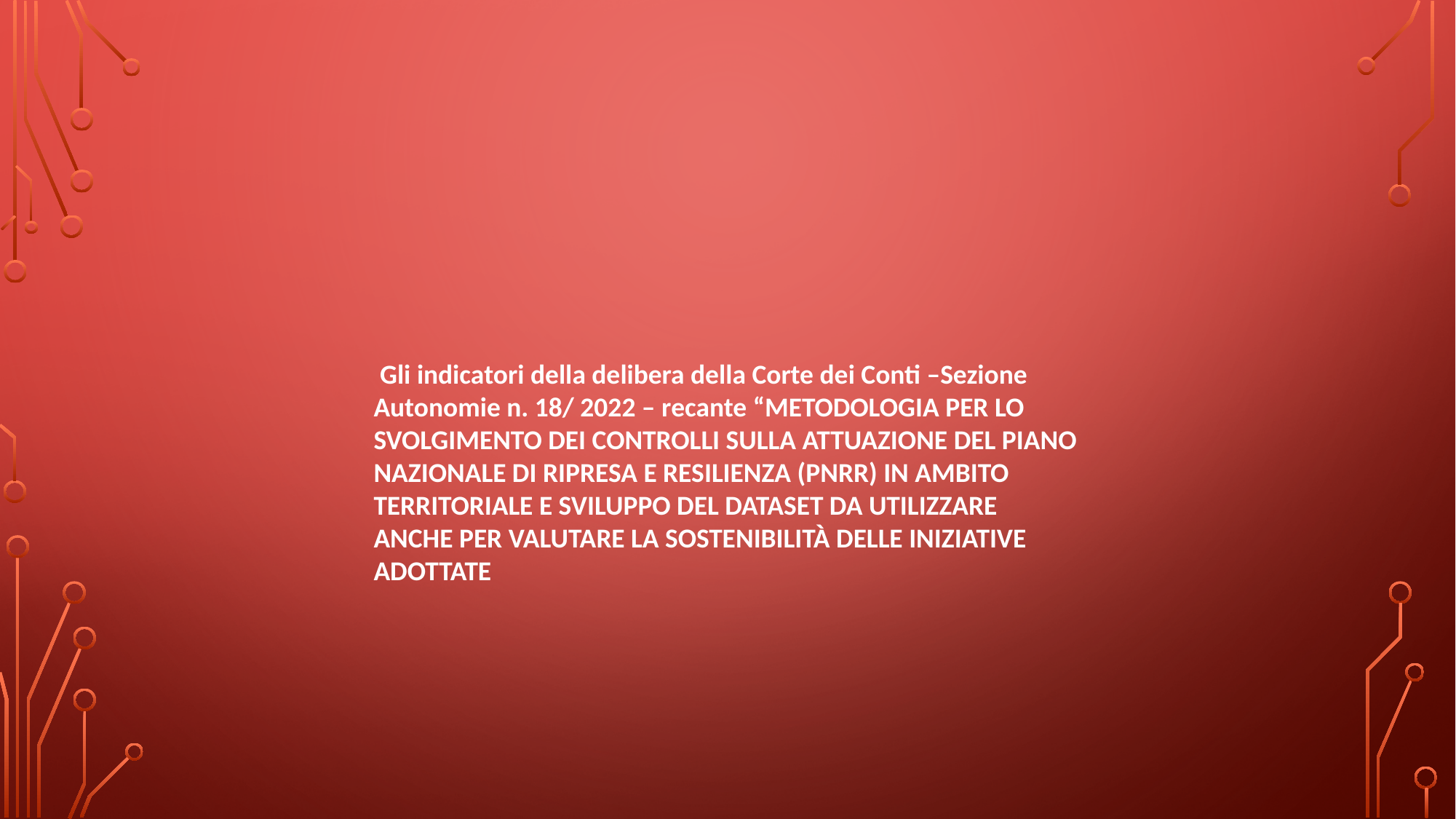

Gli indicatori della delibera della Corte dei Conti –Sezione Autonomie n. 18/ 2022 – recante “METODOLOGIA PER LO SVOLGIMENTO DEI CONTROLLI SULLA ATTUAZIONE DEL PIANO NAZIONALE DI RIPRESA E RESILIENZA (PNRR) IN AMBITO TERRITORIALE E SVILUPPO DEL DATASET DA UTILIZZARE ANCHE PER VALUTARE LA SOSTENIBILITÀ DELLE INIZIATIVE ADOTTATE